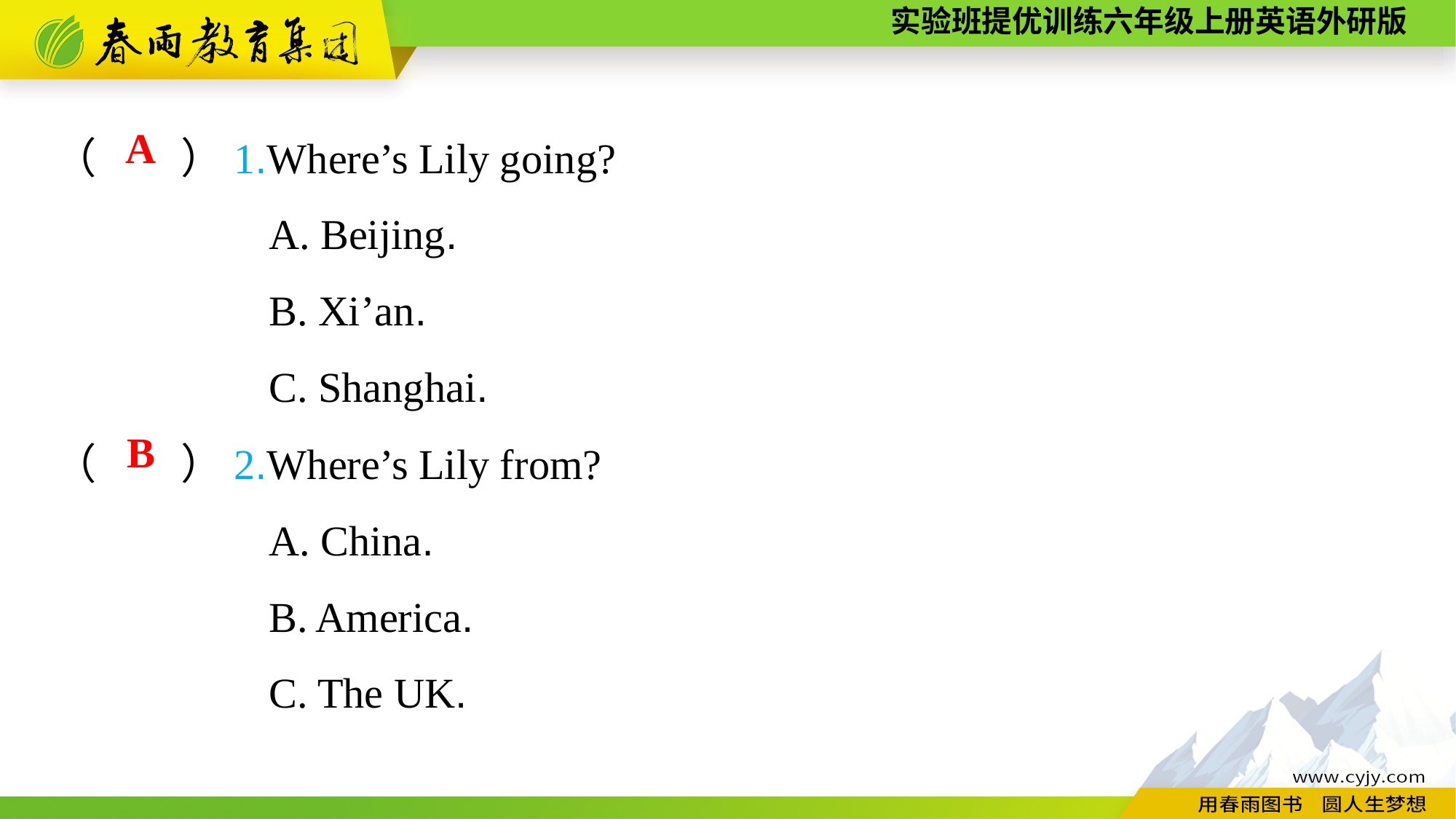

（　　）1.Where’s Lily going?
A. Beijing.
B. Xi’an.
C. Shanghai.
A
（　　）2.Where’s Lily from?
A. China.
B. America.
C. The UK.
B